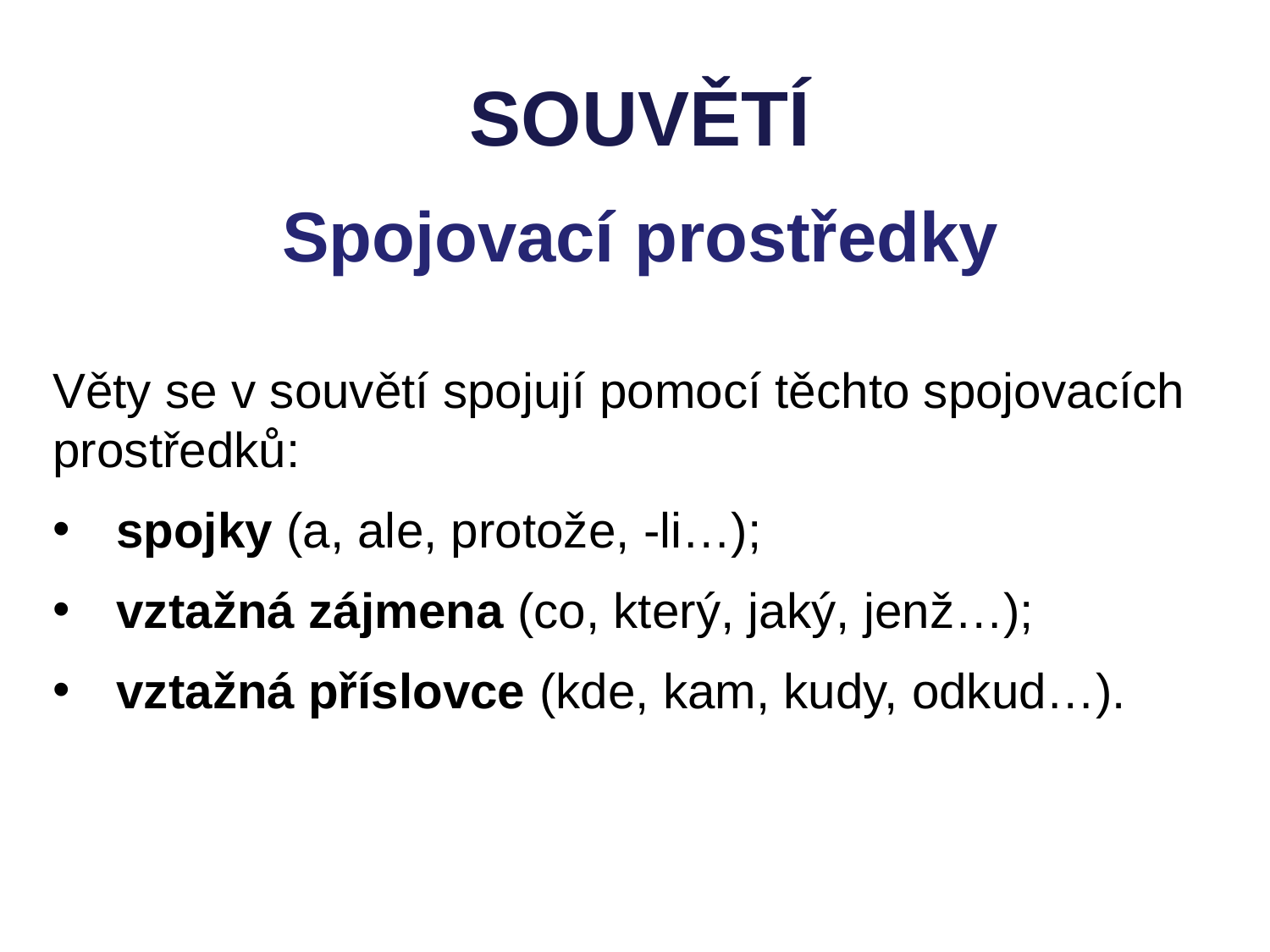

SOUVĚTÍ
Spojovací prostředky
Věty se v souvětí spojují pomocí těchto spojovacích prostředků:
spojky (a, ale, protože, -li…);
vztažná zájmena (co, který, jaký, jenž…);
vztažná příslovce (kde, kam, kudy, odkud…).